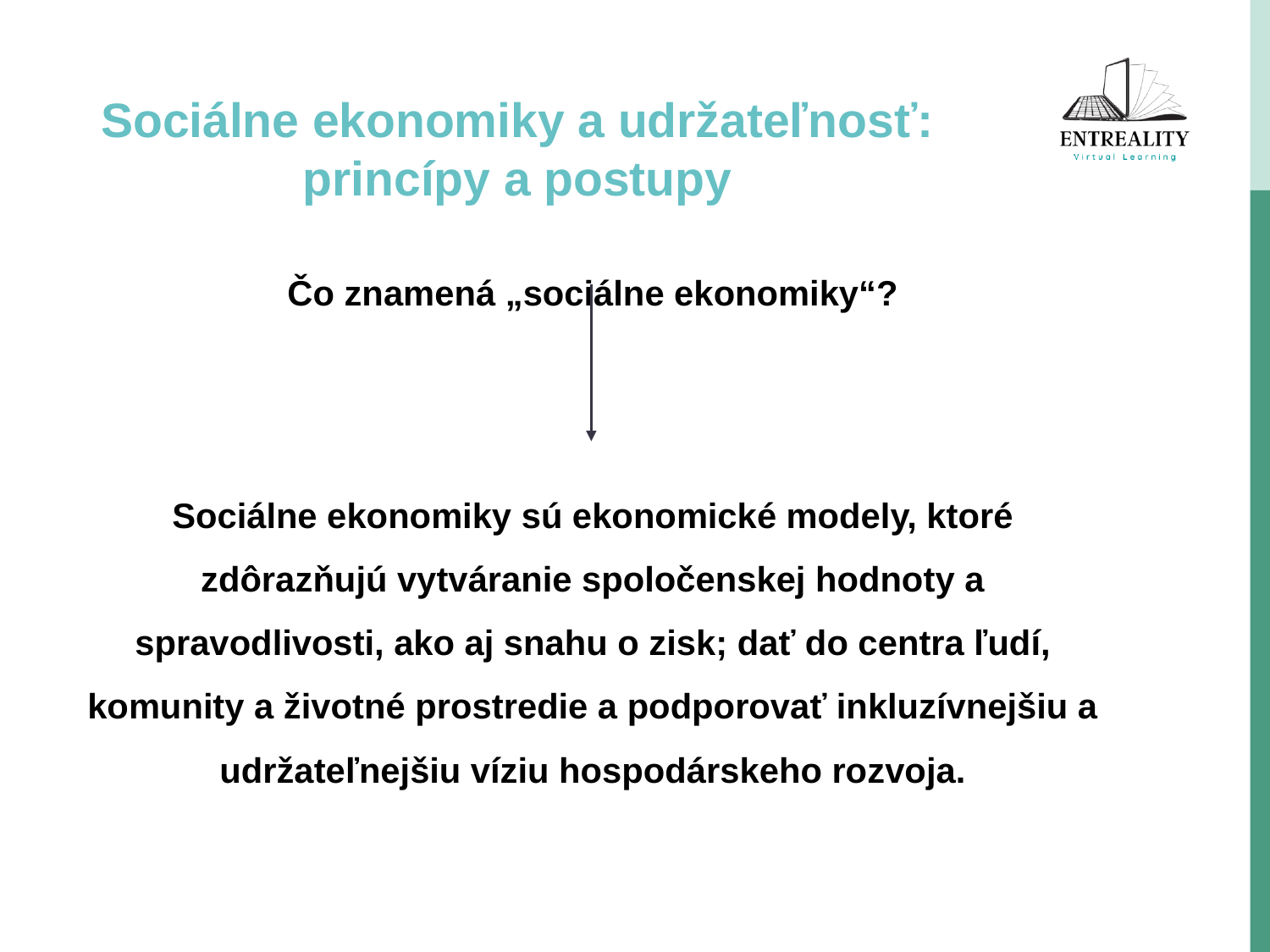

# Sociálne ekonomiky a udržateľnosť: princípy a postupy
Čo znamená „sociálne ekonomiky“?

Sociálne ekonomiky sú ekonomické modely, ktoré zdôrazňujú vytváranie spoločenskej hodnoty a spravodlivosti, ako aj snahu o zisk; dať do centra ľudí, komunity a životné prostredie a podporovať inkluzívnejšiu a udržateľnejšiu víziu hospodárskeho rozvoja.